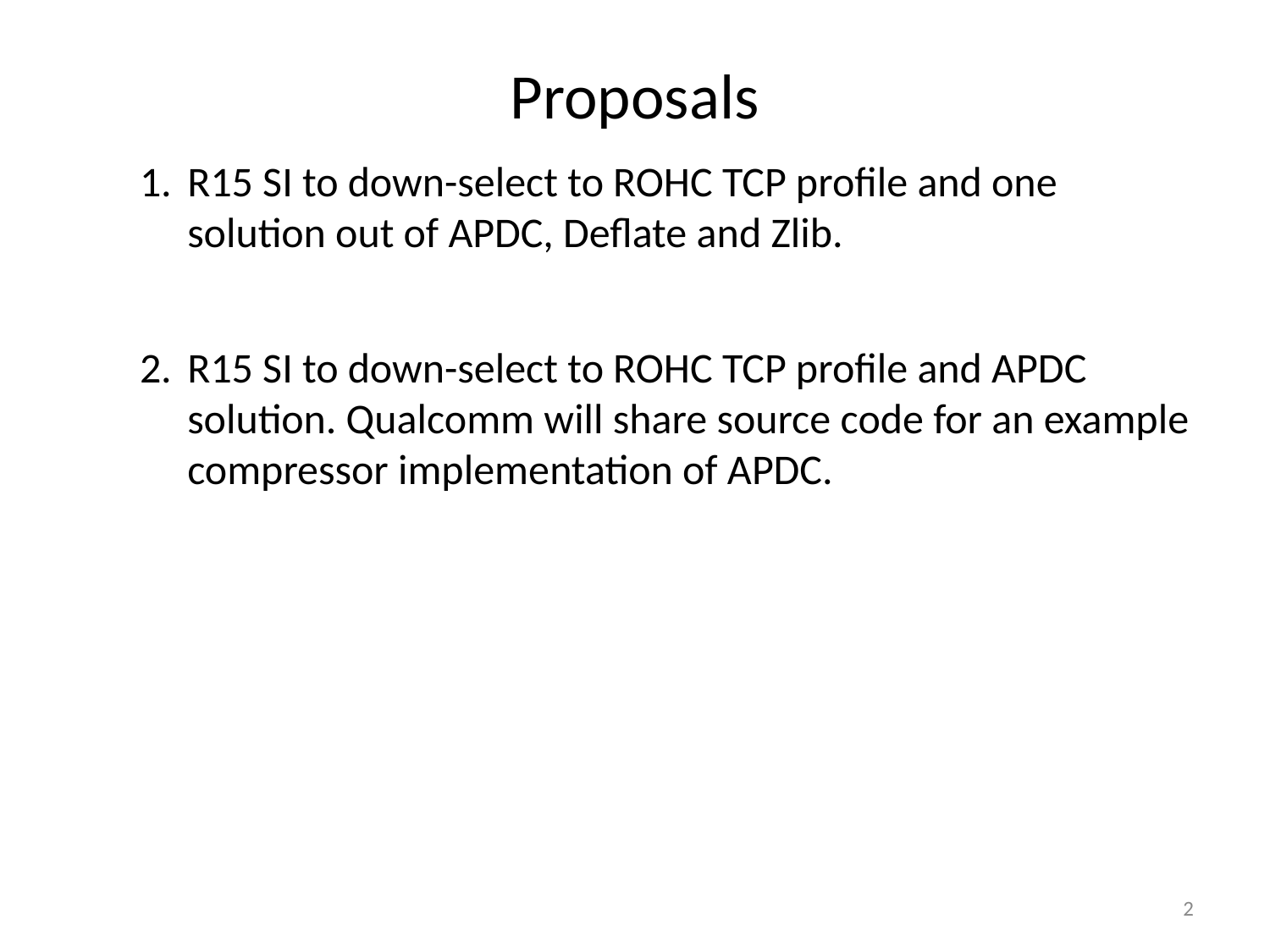

# Proposals
R15 SI to down-select to ROHC TCP profile and one solution out of APDC, Deflate and Zlib.

R15 SI to down-select to ROHC TCP profile and APDC solution. Qualcomm will share source code for an example compressor implementation of APDC.

2